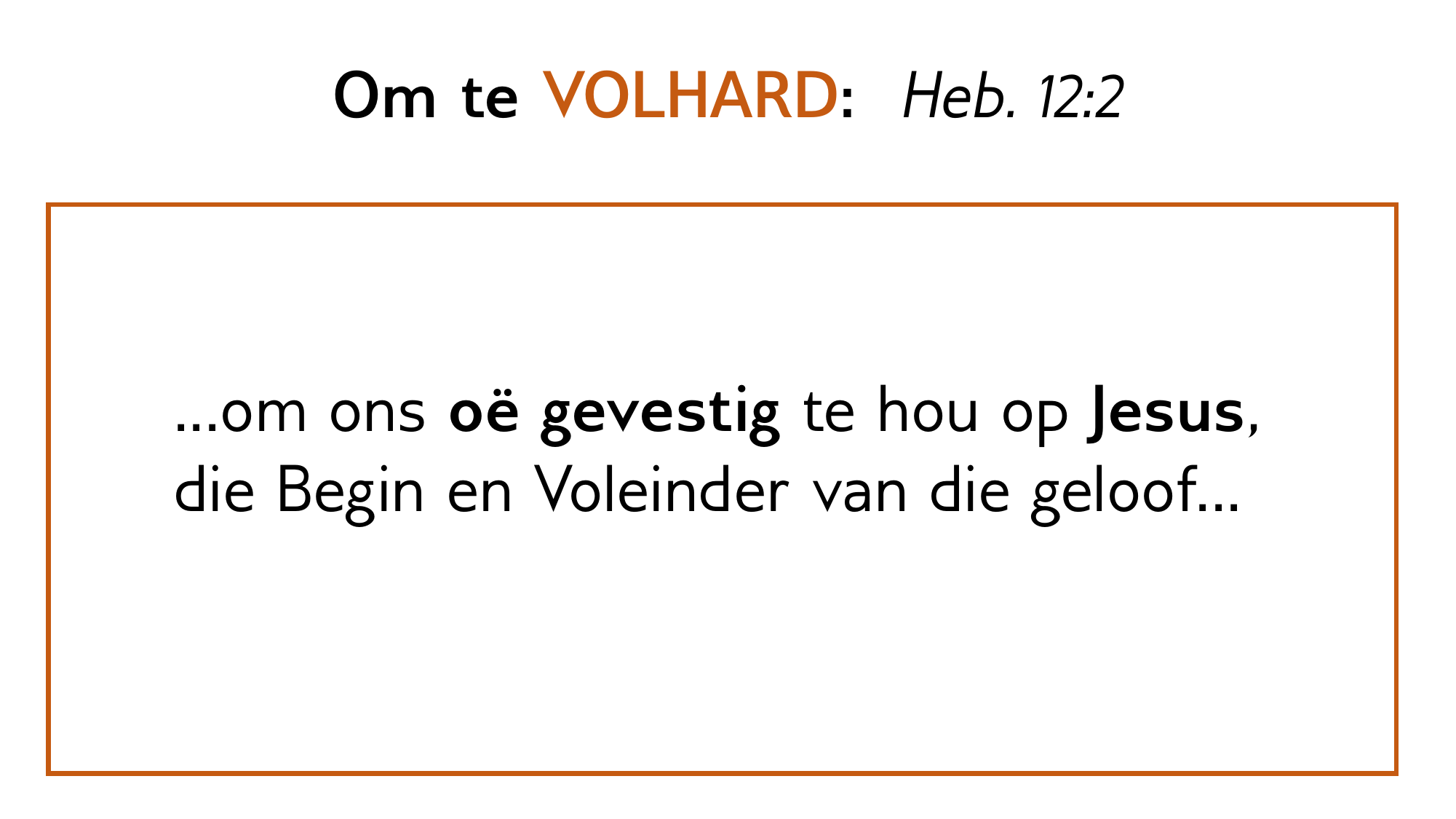

Om te VOLHARD:  Heb. 12:2

...om ons oë gevestig te hou op Jesus, die Begin en Voleinder van die geloof...